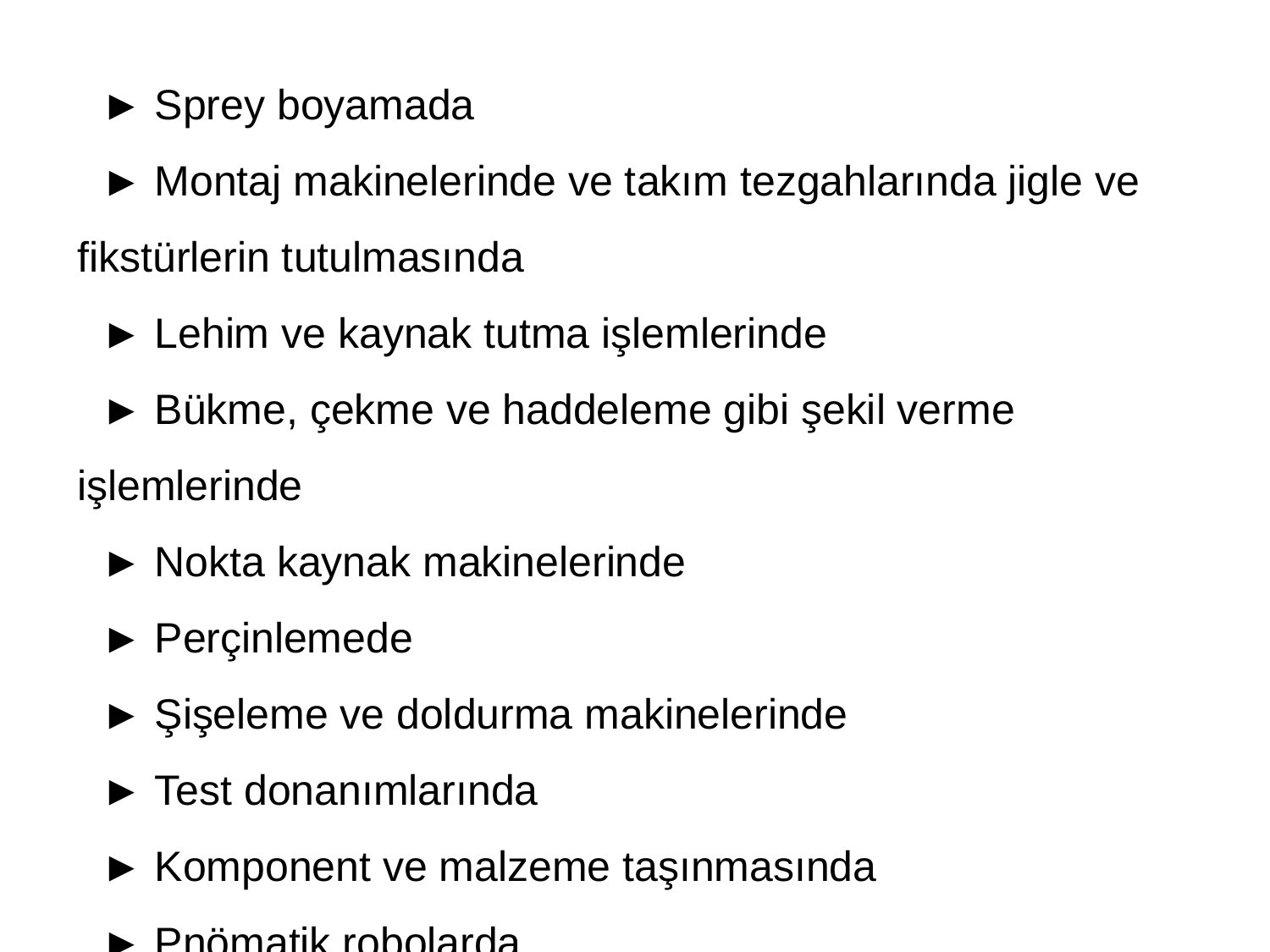

► Sprey boyamada
  ► Montaj makinelerinde ve takım tezgahlarında jigle ve fikstürlerin tutulmasında
  ► Lehim ve kaynak tutma işlemlerinde
  ► Bükme, çekme ve haddeleme gibi şekil verme işlemlerinde
  ► Nokta kaynak makinelerinde
  ► Perçinlemede
  ► Şişeleme ve doldurma makinelerinde
  ► Test donanımlarında
  ► Komponent ve malzeme taşınmasında
  ► Pnömatik robolarda